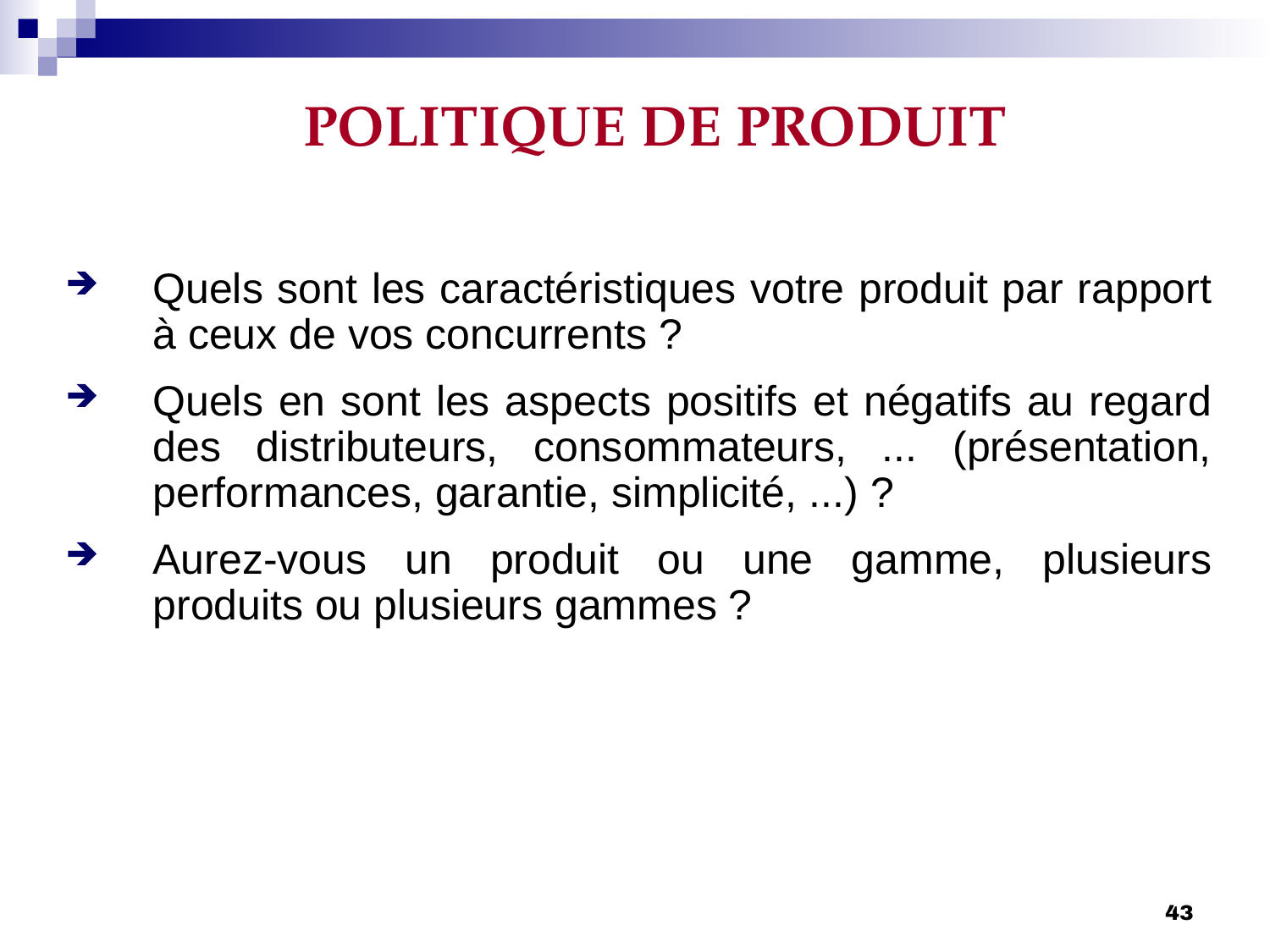

# POLITIQUE DE PRODUIT
Quels sont les caractéristiques votre produit par rapport à ceux de vos concurrents ?
Quels en sont les aspects positifs et négatifs au regard des distributeurs, consommateurs, ... (présentation, performances, garantie, simplicité, ...) ?
Aurez-vous un produit ou une gamme, plusieurs produits ou plusieurs gammes ?
43